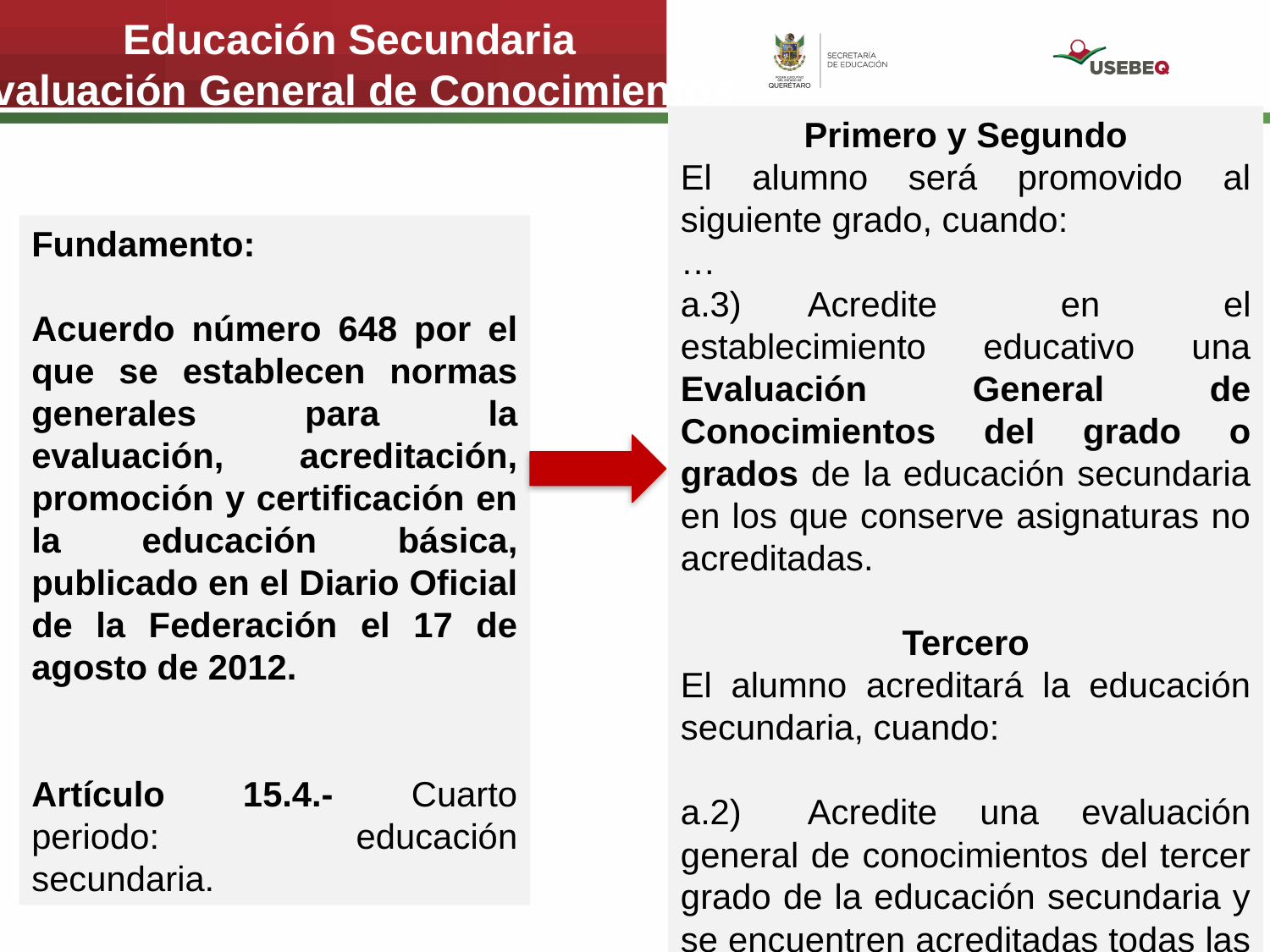

Educación Secundaria
Evaluación General de Conocimientos
Primero y Segundo
El alumno será promovido al siguiente grado, cuando:
…
a.3)	Acredite en el establecimiento educativo una Evaluación General de Conocimientos del grado o grados de la educación secundaria en los que conserve asignaturas no acreditadas.

Tercero
El alumno acreditará la educación secundaria, cuando:

a.2)	Acredite una evaluación general de conocimientos del tercer grado de la educación secundaria y se encuentren acreditadas todas las asignaturas de primer y segundo grado.
Fundamento:

Acuerdo número 648 por el que se establecen normas generales para la evaluación, acreditación, promoción y certificación en la educación básica, publicado en el Diario Oficial de la Federación el 17 de agosto de 2012.

Artículo 15.4.- Cuarto periodo: educación secundaria.